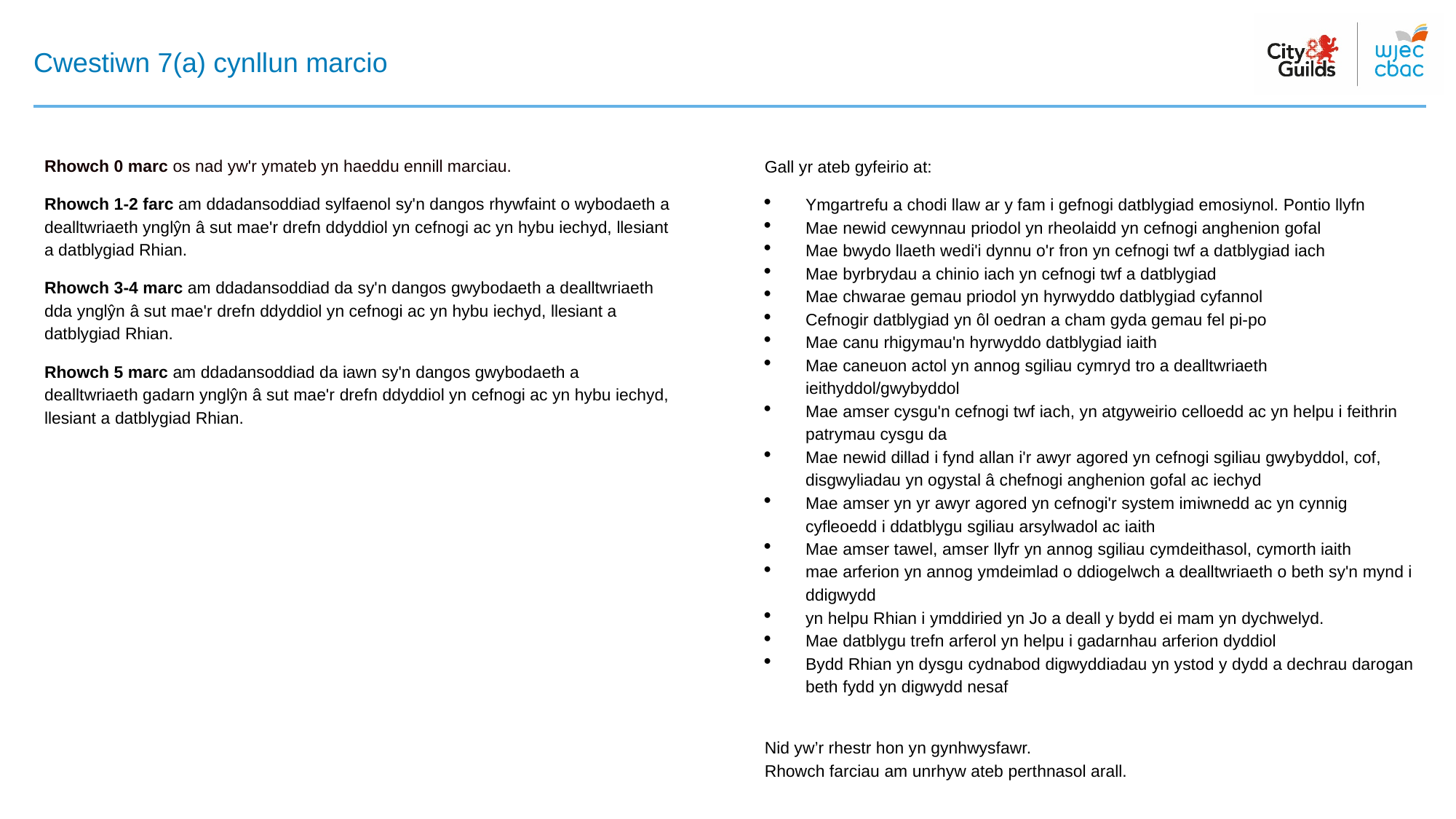

# Cwestiwn 7(a) cynllun marcio
Rhowch 0 marc os nad yw'r ymateb yn haeddu ennill marciau.
Rhowch 1-2 farc am ddadansoddiad sylfaenol sy'n dangos rhywfaint o wybodaeth a dealltwriaeth ynglŷn â sut mae'r drefn ddyddiol yn cefnogi ac yn hybu iechyd, llesiant a datblygiad Rhian.
Rhowch 3-4 marc am ddadansoddiad da sy'n dangos gwybodaeth a dealltwriaeth dda ynglŷn â sut mae'r drefn ddyddiol yn cefnogi ac yn hybu iechyd, llesiant a datblygiad Rhian.
Rhowch 5 marc am ddadansoddiad da iawn sy'n dangos gwybodaeth a dealltwriaeth gadarn ynglŷn â sut mae'r drefn ddyddiol yn cefnogi ac yn hybu iechyd, llesiant a datblygiad Rhian.
Gall yr ateb gyfeirio at:
Ymgartrefu a chodi llaw ar y fam i gefnogi datblygiad emosiynol. Pontio llyfn
Mae newid cewynnau priodol yn rheolaidd yn cefnogi anghenion gofal
Mae bwydo llaeth wedi'i dynnu o'r fron yn cefnogi twf a datblygiad iach
Mae byrbrydau a chinio iach yn cefnogi twf a datblygiad
Mae chwarae gemau priodol yn hyrwyddo datblygiad cyfannol
Cefnogir datblygiad yn ôl oedran a cham gyda gemau fel pi-po
Mae canu rhigymau'n hyrwyddo datblygiad iaith
Mae caneuon actol yn annog sgiliau cymryd tro a dealltwriaeth ieithyddol/gwybyddol
Mae amser cysgu'n cefnogi twf iach, yn atgyweirio celloedd ac yn helpu i feithrin patrymau cysgu da
Mae newid dillad i fynd allan i'r awyr agored yn cefnogi sgiliau gwybyddol, cof, disgwyliadau yn ogystal â chefnogi anghenion gofal ac iechyd
Mae amser yn yr awyr agored yn cefnogi'r system imiwnedd ac yn cynnig cyfleoedd i ddatblygu sgiliau arsylwadol ac iaith
Mae amser tawel, amser llyfr yn annog sgiliau cymdeithasol, cymorth iaith
mae arferion yn annog ymdeimlad o ddiogelwch a dealltwriaeth o beth sy'n mynd i ddigwydd
yn helpu Rhian i ymddiried yn Jo a deall y bydd ei mam yn dychwelyd.
Mae datblygu trefn arferol yn helpu i gadarnhau arferion dyddiol
Bydd Rhian yn dysgu cydnabod digwyddiadau yn ystod y dydd a dechrau darogan beth fydd yn digwydd nesaf

Nid yw’r rhestr hon yn gynhwysfawr.
Rhowch farciau am unrhyw ateb perthnasol arall.